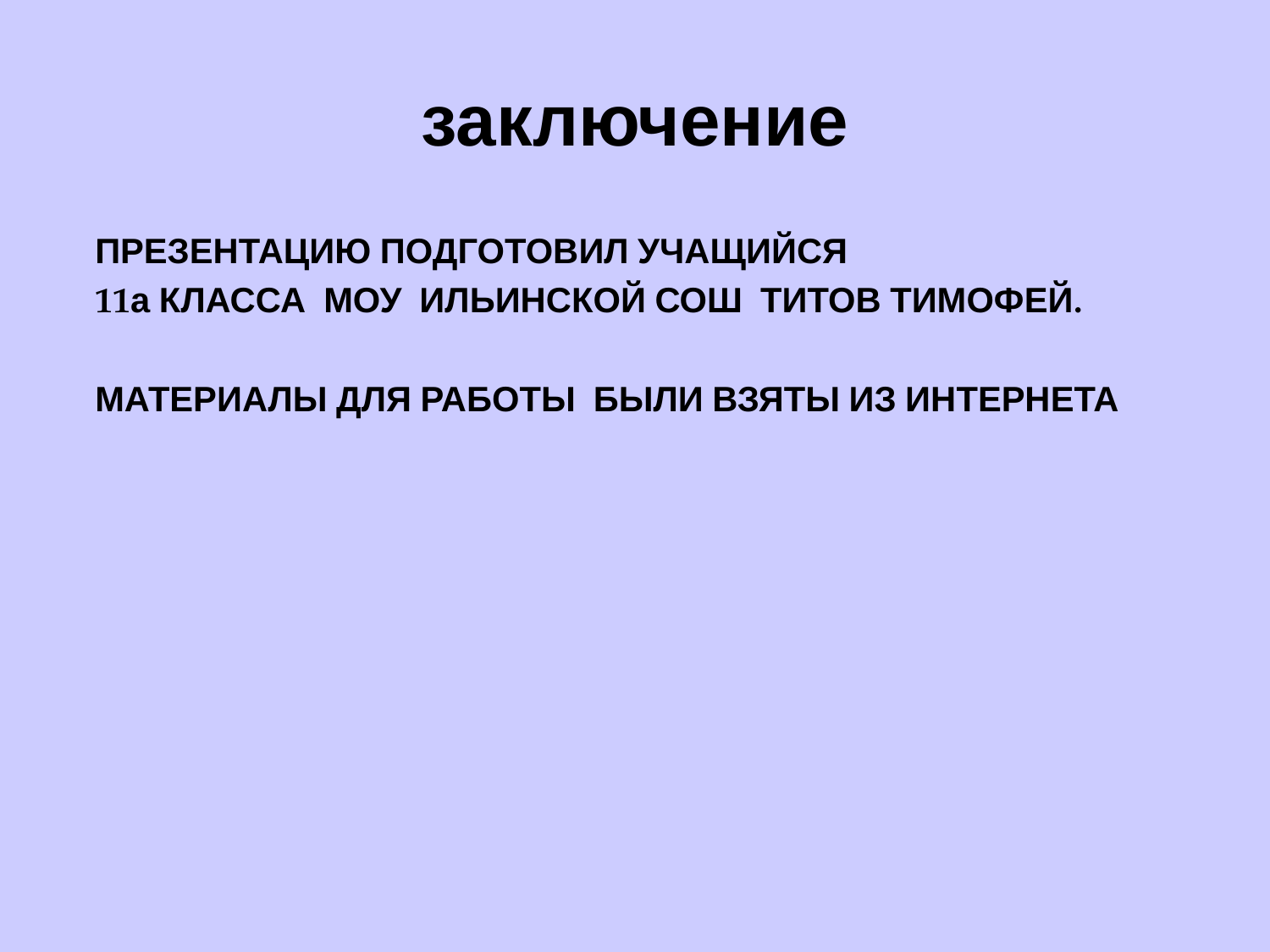

# заключение
ПРЕЗЕНТАЦИЮ ПОДГОТОВИЛ УЧАЩИЙСЯ
11а КЛАССА  МОУ  ИЛЬИНСКОЙ СОШ  ТИТОВ ТИМОФЕЙ.

МАТЕРИАЛЫ ДЛЯ РАБОТЫ  БЫЛИ ВЗЯТЫ ИЗ ИНТЕРНЕТА